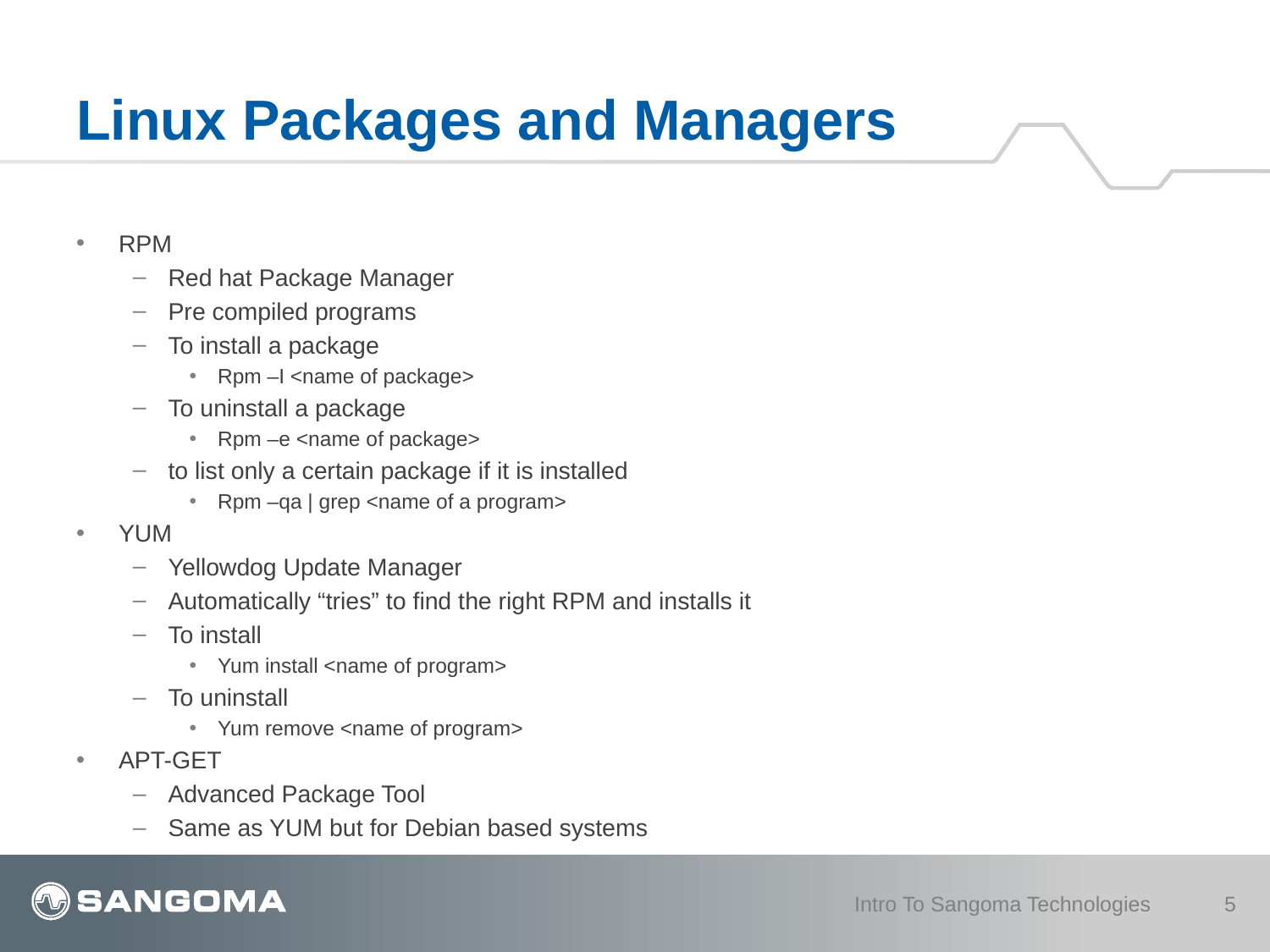

# Linux Packages and Managers
RPM
Red hat Package Manager
Pre compiled programs
To install a package
Rpm –I <name of package>
To uninstall a package
Rpm –e <name of package>
to list only a certain package if it is installed
Rpm –qa | grep <name of a program>
YUM
Yellowdog Update Manager
Automatically “tries” to find the right RPM and installs it
To install
Yum install <name of program>
To uninstall
Yum remove <name of program>
APT-GET
Advanced Package Tool
Same as YUM but for Debian based systems
Intro To Sangoma Technologies
5